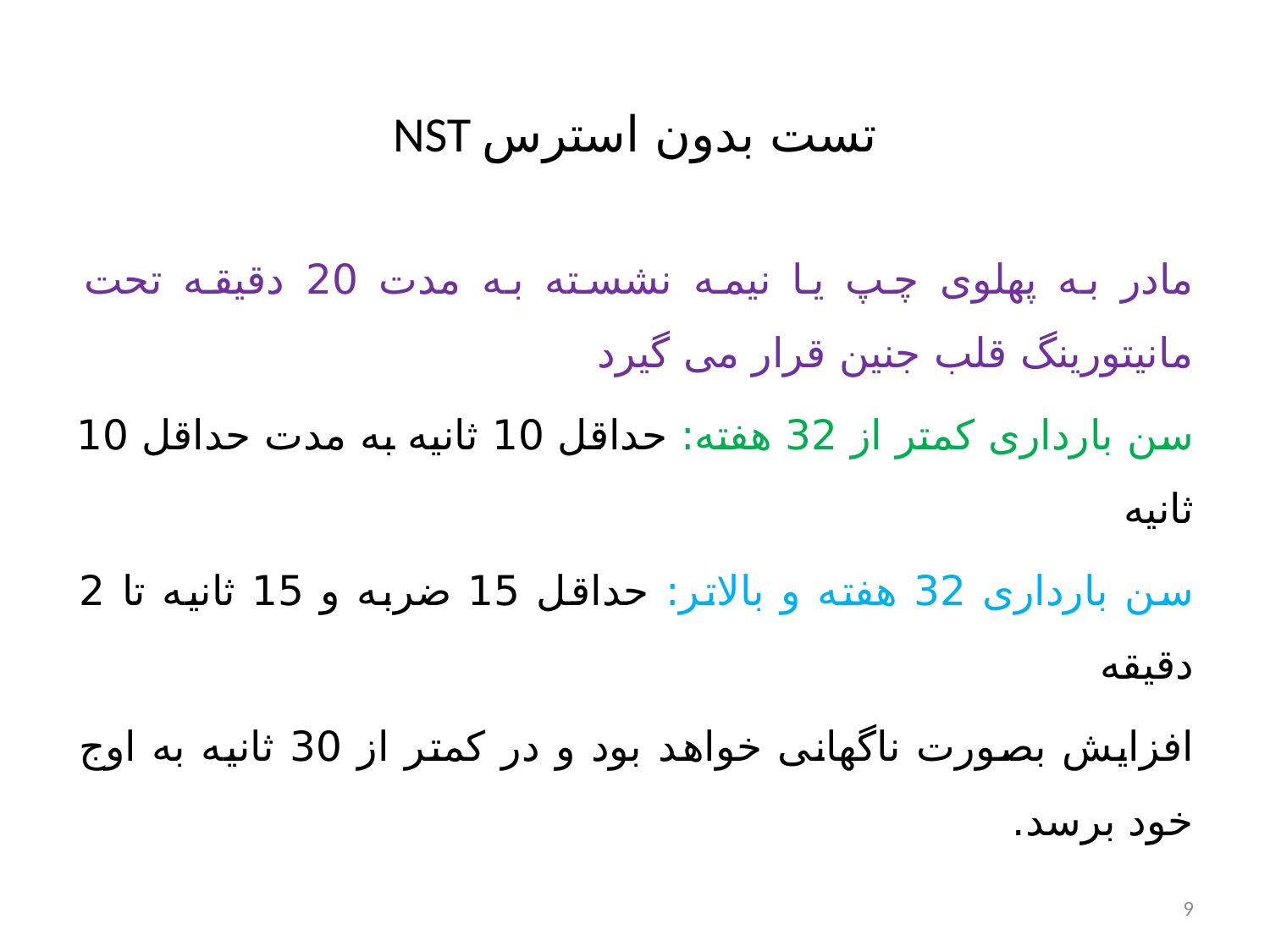

# NST تست بدون استرس
مادر به پهلوی چپ یا نیمه نشسته به مدت 20 دقیقه تحت مانیتورینگ قلب جنین قرار می گیرد
سن بارداری کمتر از 32 هفته: حداقل 10 ثانیه به مدت حداقل 10 ثانیه
سن بارداری 32 هفته و بالاتر: حداقل 15 ضربه و 15 ثانیه تا 2 دقیقه
افزایش بصورت ناگهانی خواهد بود و در کمتر از 30 ثانیه به اوج خود برسد.

9